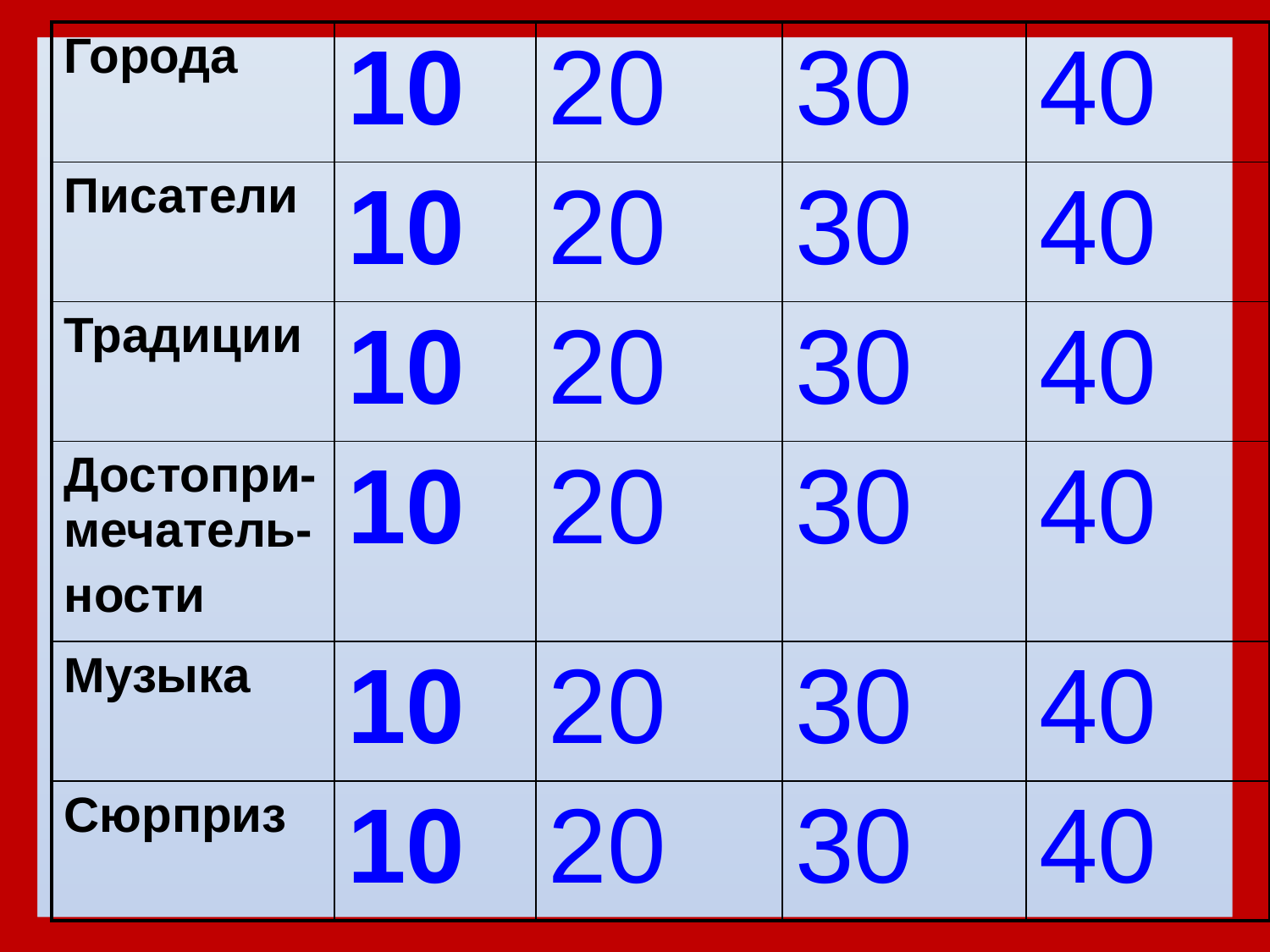

| Города | 10 | 20 | 30 | 40 |
| --- | --- | --- | --- | --- |
| Писатели | 10 | 20 | 30 | 40 |
| Традиции | 10 | 20 | 30 | 40 |
| Достопри-мечатель- ности | 10 | 20 | 30 | 40 |
| Музыка | 10 | 20 | 30 | 40 |
| Сюрприз | 10 | 20 | 30 | 40 |